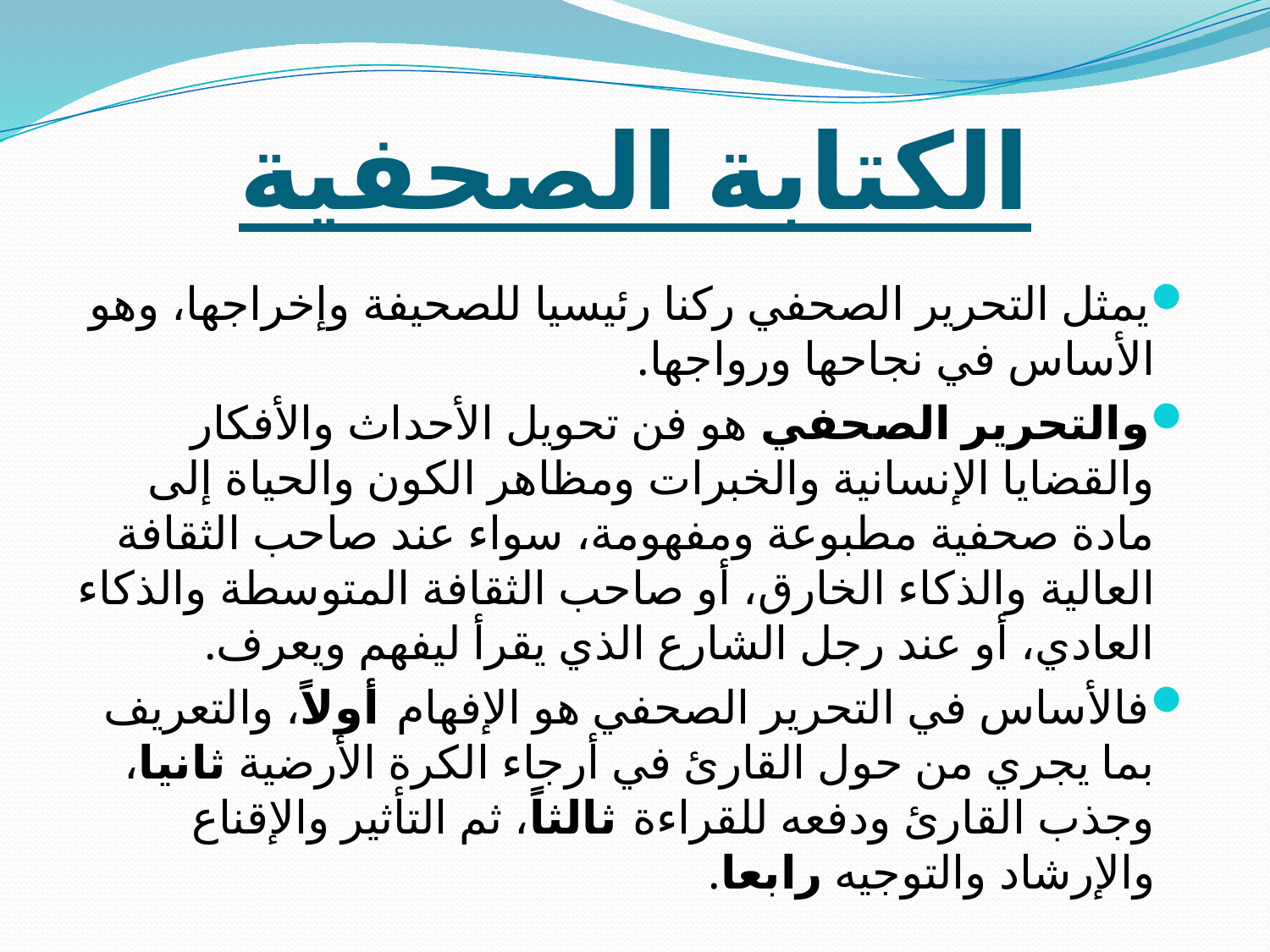

# الكتابة الصحفية
يمثل التحرير الصحفي ركنا رئيسيا للصحيفة وإخراجها، وهو الأساس في نجاحها ورواجها.
والتحرير الصحفي هو فن تحويل الأحداث والأفكار والقضايا الإنسانية والخبرات ومظاهر الكون والحياة إلى مادة صحفية مطبوعة ومفهومة، سواء عند صاحب الثقافة العالية والذكاء الخارق، أو صاحب الثقافة المتوسطة والذكاء العادي، أو عند رجل الشارع الذي يقرأ ليفهم ويعرف.
فالأساس في التحرير الصحفي هو الإفهام أولاً، والتعريف بما يجري من حول القارئ في أرجاء الكرة الأرضية ثانيا، وجذب القارئ ودفعه للقراءة ثالثاً، ثم التأثير والإقناع والإرشاد والتوجيه رابعا.